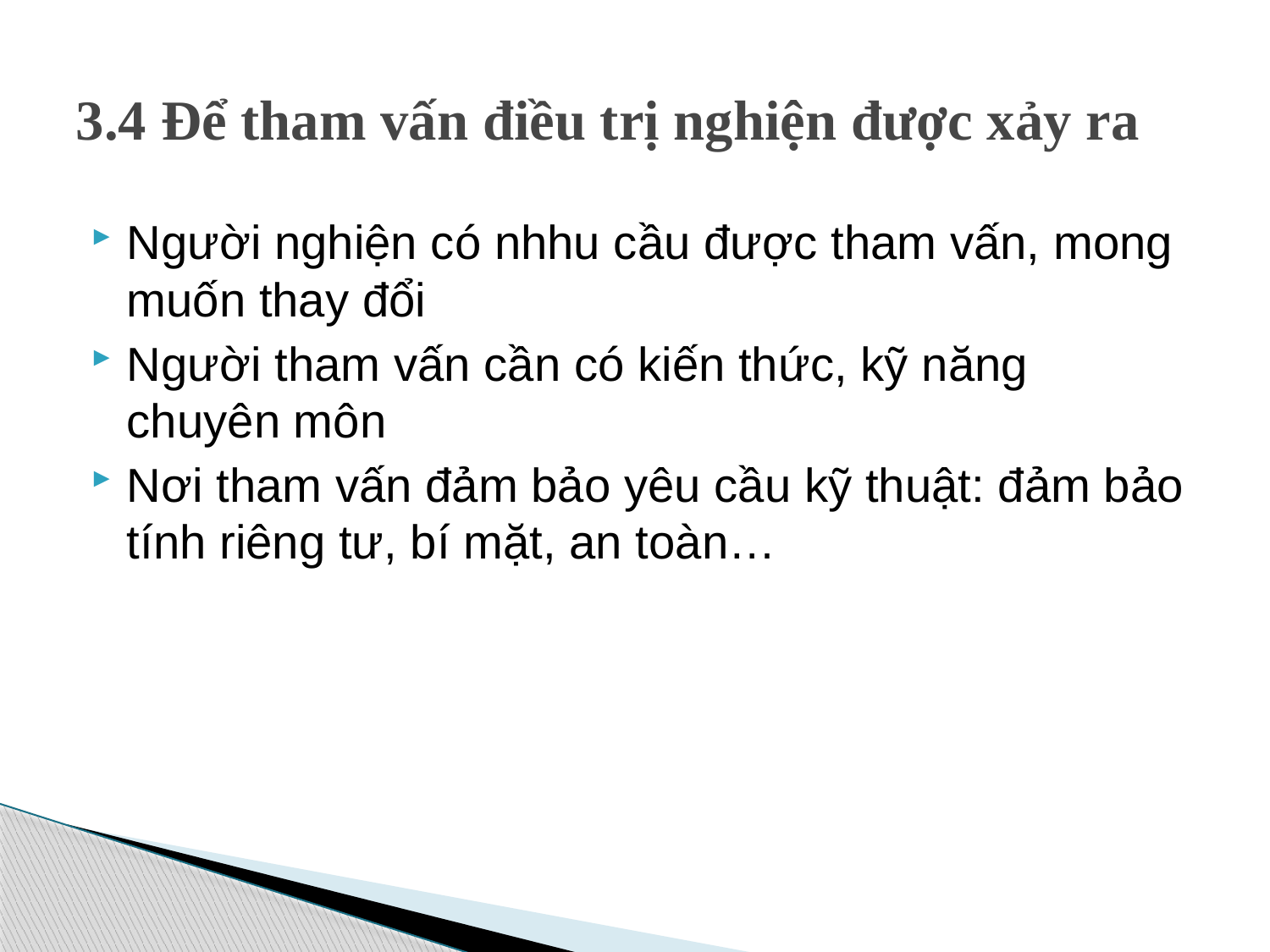

# 3.4 Để tham vấn điều trị nghiện được xảy ra
Người nghiện có nhhu cầu được tham vấn, mong muốn thay đổi
Người tham vấn cần có kiến thức, kỹ năng chuyên môn
Nơi tham vấn đảm bảo yêu cầu kỹ thuật: đảm bảo tính riêng tư, bí mặt, an toàn…